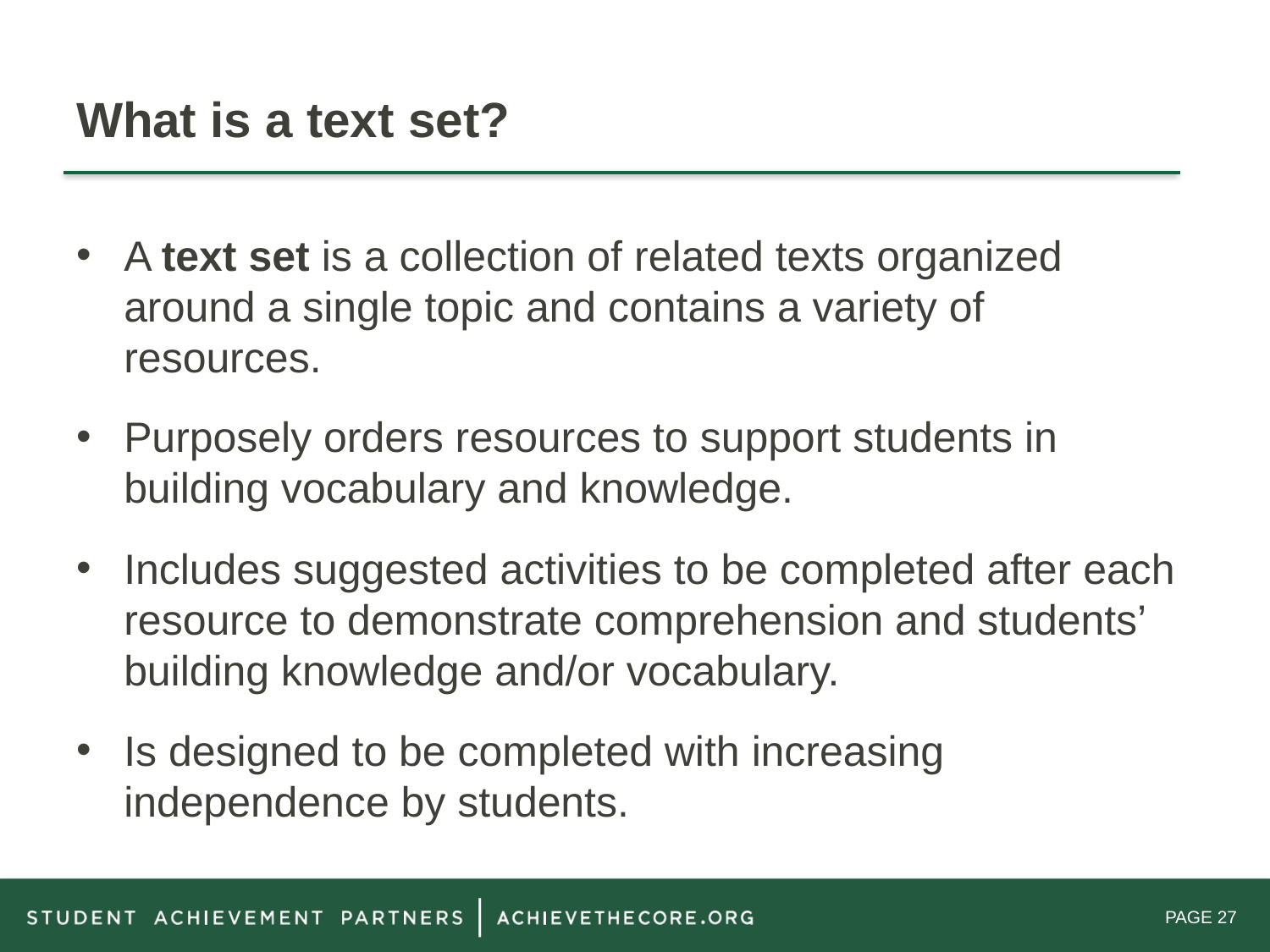

# What is a text set?
A text set is a collection of related texts organized around a single topic and contains a variety of resources.
Purposely orders resources to support students in building vocabulary and knowledge.
Includes suggested activities to be completed after each resource to demonstrate comprehension and students’ building knowledge and/or vocabulary.
Is designed to be completed with increasing independence by students.